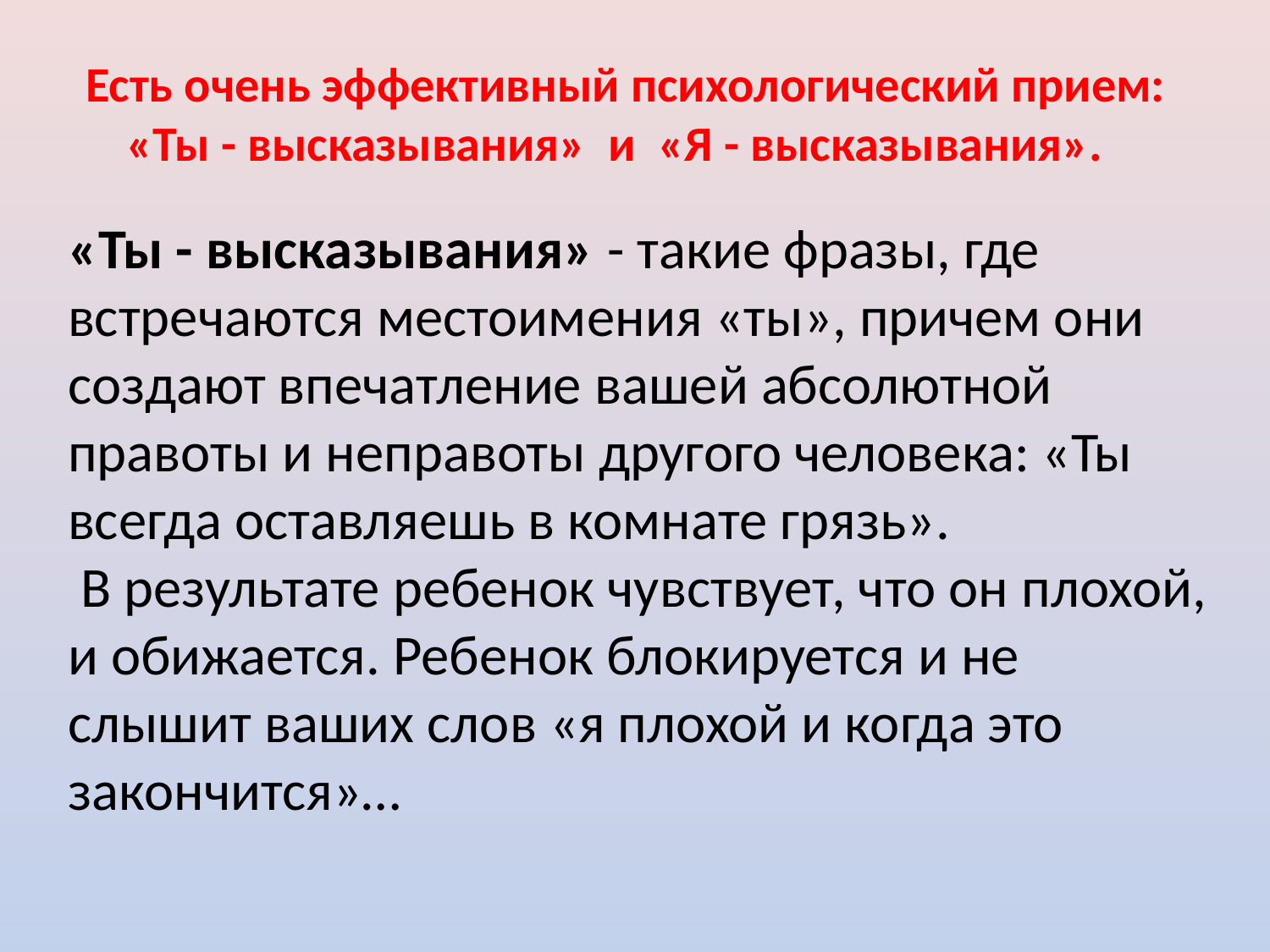

Есть очень эффективный психологический прием:     «Ты - высказывания»  и  «Я - высказывания».
«Ты - высказывания» - такие фразы, где встречаются местоимения «ты», причем они создают впечатление вашей абсолютной правоты и неправоты другого человека: «Ты всегда оставляешь в комнате грязь».
 В результате ребенок чувствует, что он плохой, и обижается. Ребенок блокируется и не слышит ваших слов «я плохой и когда это закончится»…